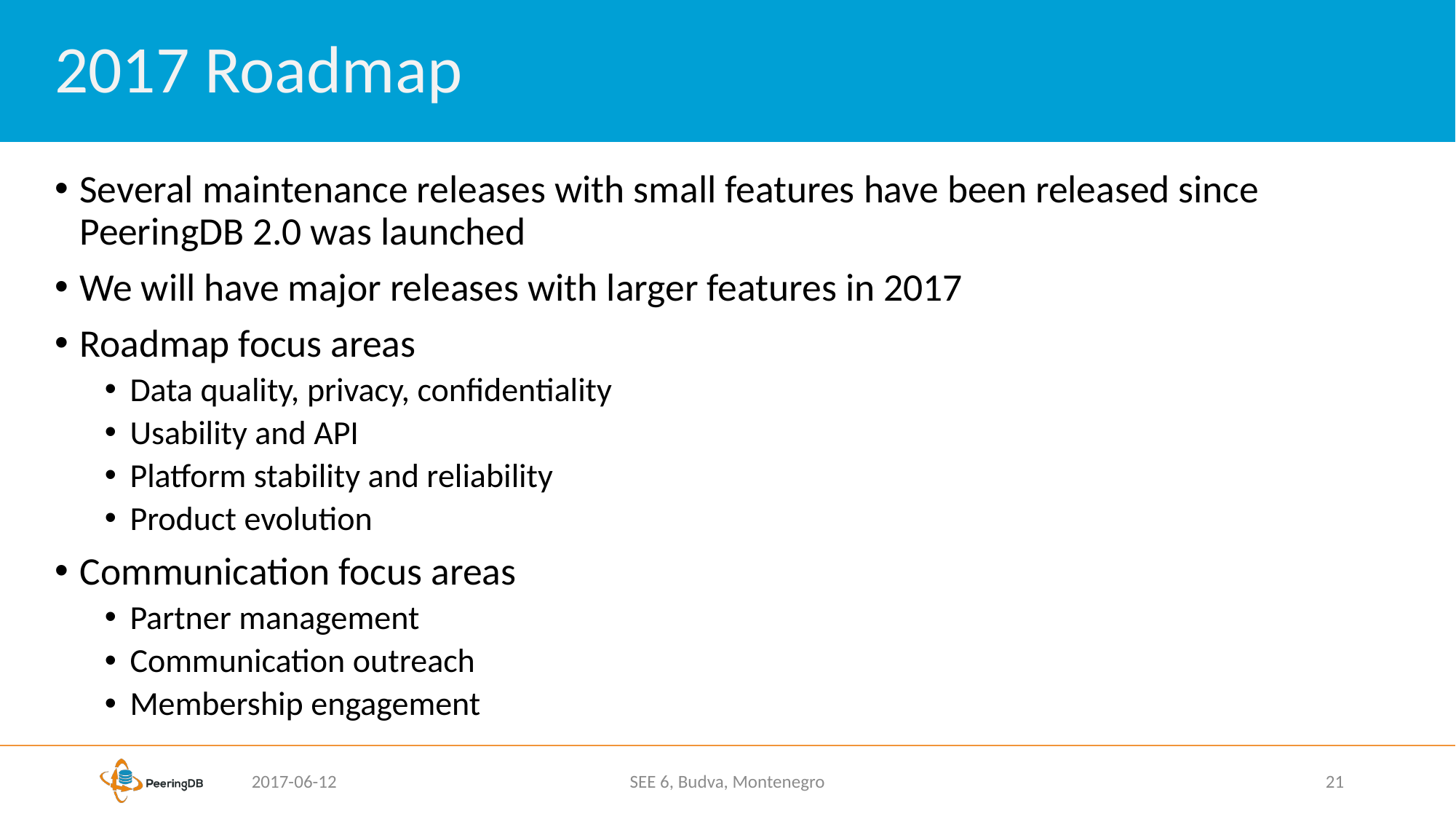

# 2017 Roadmap
Several maintenance releases with small features have been released since PeeringDB 2.0 was launched
We will have major releases with larger features in 2017
Roadmap focus areas
Data quality, privacy, confidentiality
Usability and API
Platform stability and reliability
Product evolution
Communication focus areas
Partner management
Communication outreach
Membership engagement

2017-06-12
SEE 6, Budva, Montenegro
21